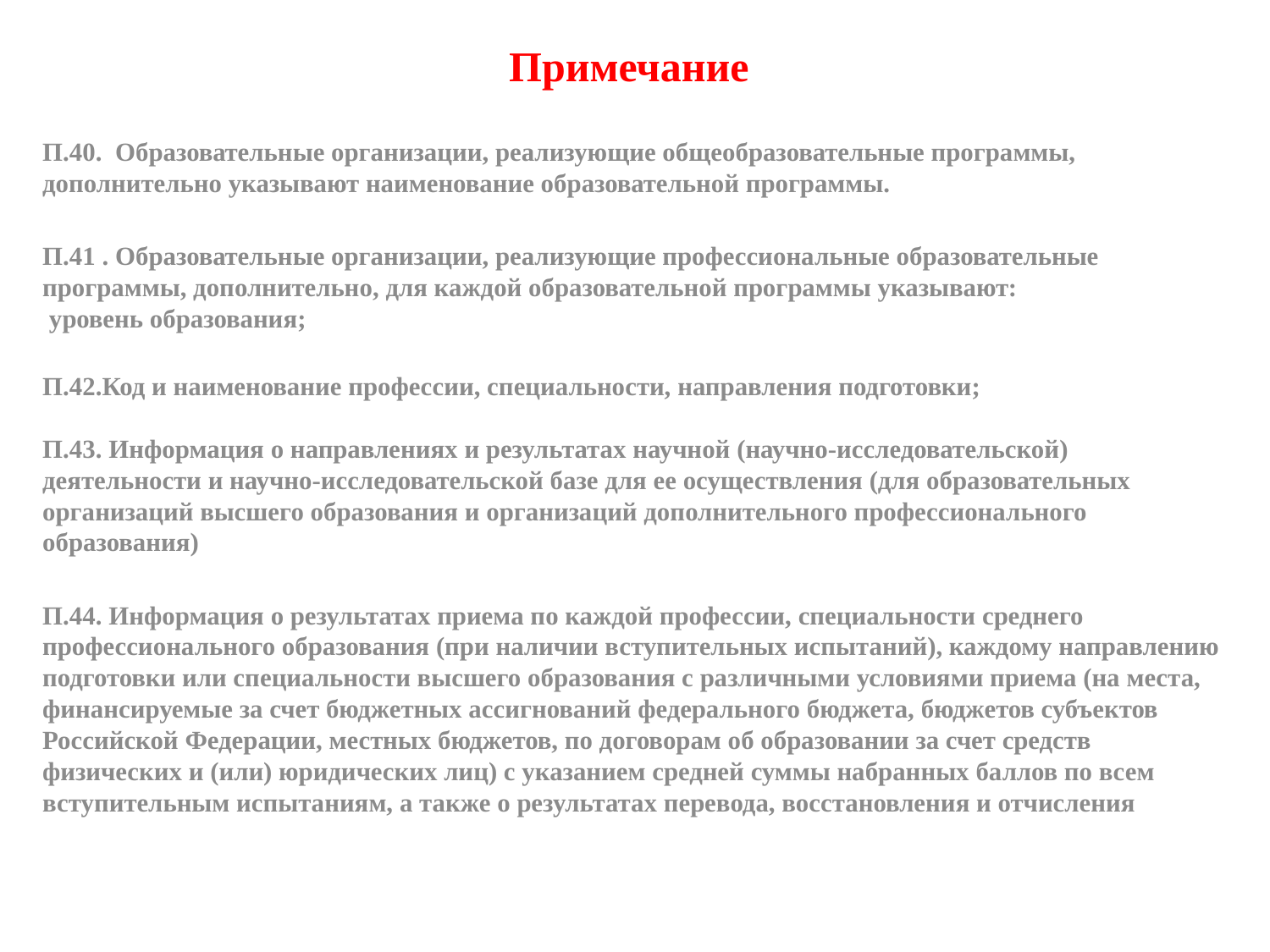

# Примечание
П.40.  Образовательные организации, реализующие общеобразовательные программы, дополнительно указывают наименование образовательной программы.

П.41 . Образовательные организации, реализующие профессиональные образовательные программы, дополнительно, для каждой образовательной программы указывают:
 уровень образования;
П.42.Код и наименование профессии, специальности, направления подготовки;
П.43. Информация о направлениях и результатах научной (научно-исследовательской) деятельности и научно-исследовательской базе для ее осуществления (для образовательных организаций высшего образования и организаций дополнительного профессионального образования)

П.44. Информация о результатах приема по каждой профессии, специальности среднего профессионального образования (при наличии вступительных испытаний), каждому направлению подготовки или специальности высшего образования с различными условиями приема (на места, финансируемые за счет бюджетных ассигнований федерального бюджета, бюджетов субъектов Российской Федерации, местных бюджетов, по договорам об образовании за счет средств физических и (или) юридических лиц) с указанием средней суммы набранных баллов по всем вступительным испытаниям, а также о результатах перевода, восстановления и отчисления